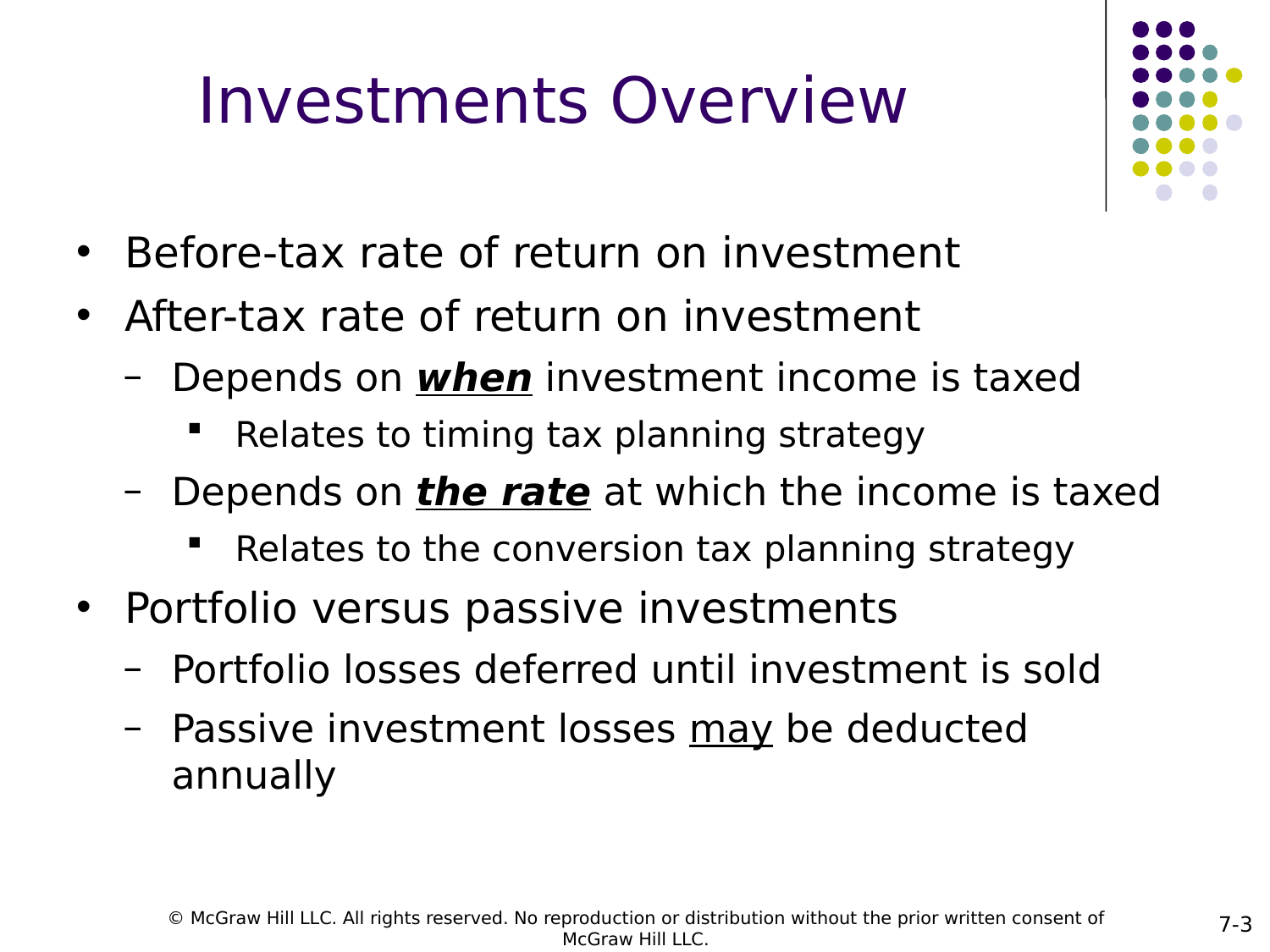

# Investments Overview
Before-tax rate of return on investment
After-tax rate of return on investment
Depends on when investment income is taxed
Relates to timing tax planning strategy
Depends on the rate at which the income is taxed
Relates to the conversion tax planning strategy
Portfolio versus passive investments
Portfolio losses deferred until investment is sold
Passive investment losses may be deducted annually
7-3